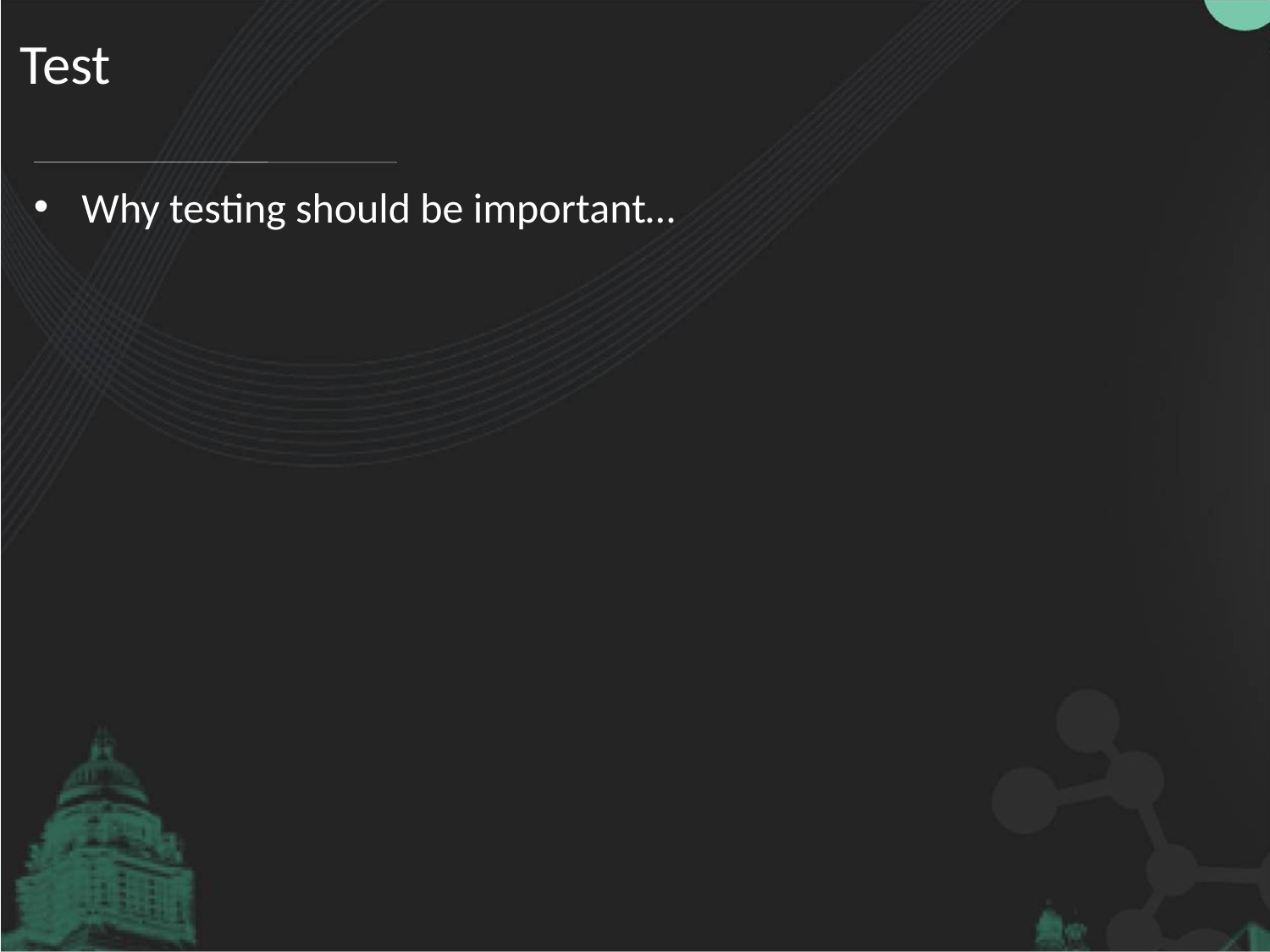

# Test
Why testing should be important…